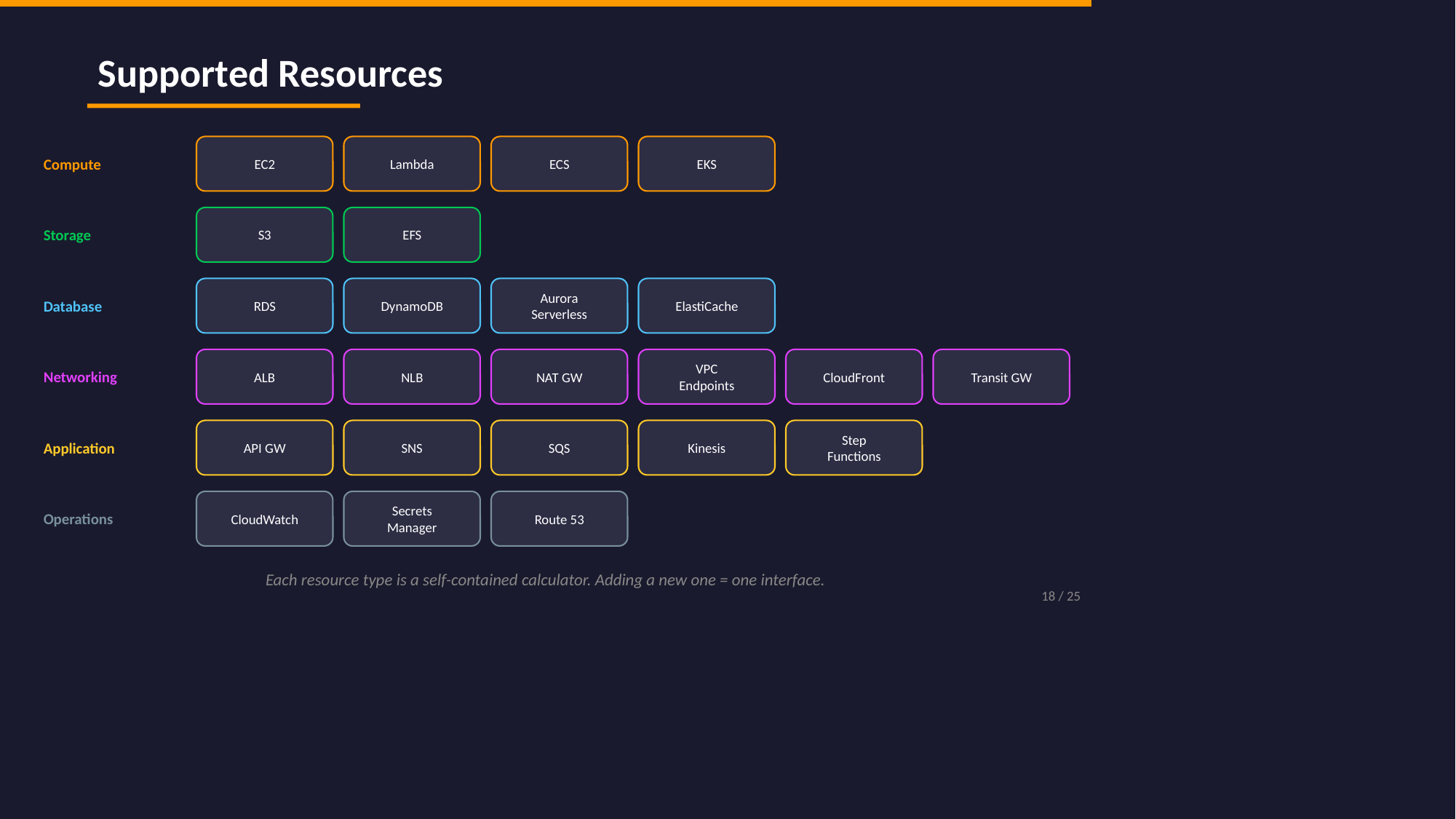

Supported Resources

Compute

EC2

Lambda

ECS

EKS
Storage

S3

EFS
Database

RDS

DynamoDB

Aurora
Serverless

ElastiCache
Networking

ALB

NLB

NAT GW

VPC
Endpoints

CloudFront

Transit GW
Application

API GW

SNS

SQS

Kinesis

Step
Functions
Operations

CloudWatch

Secrets
Manager

Route 53
Each resource type is a self-contained calculator. Adding a new one = one interface.
18 / 25